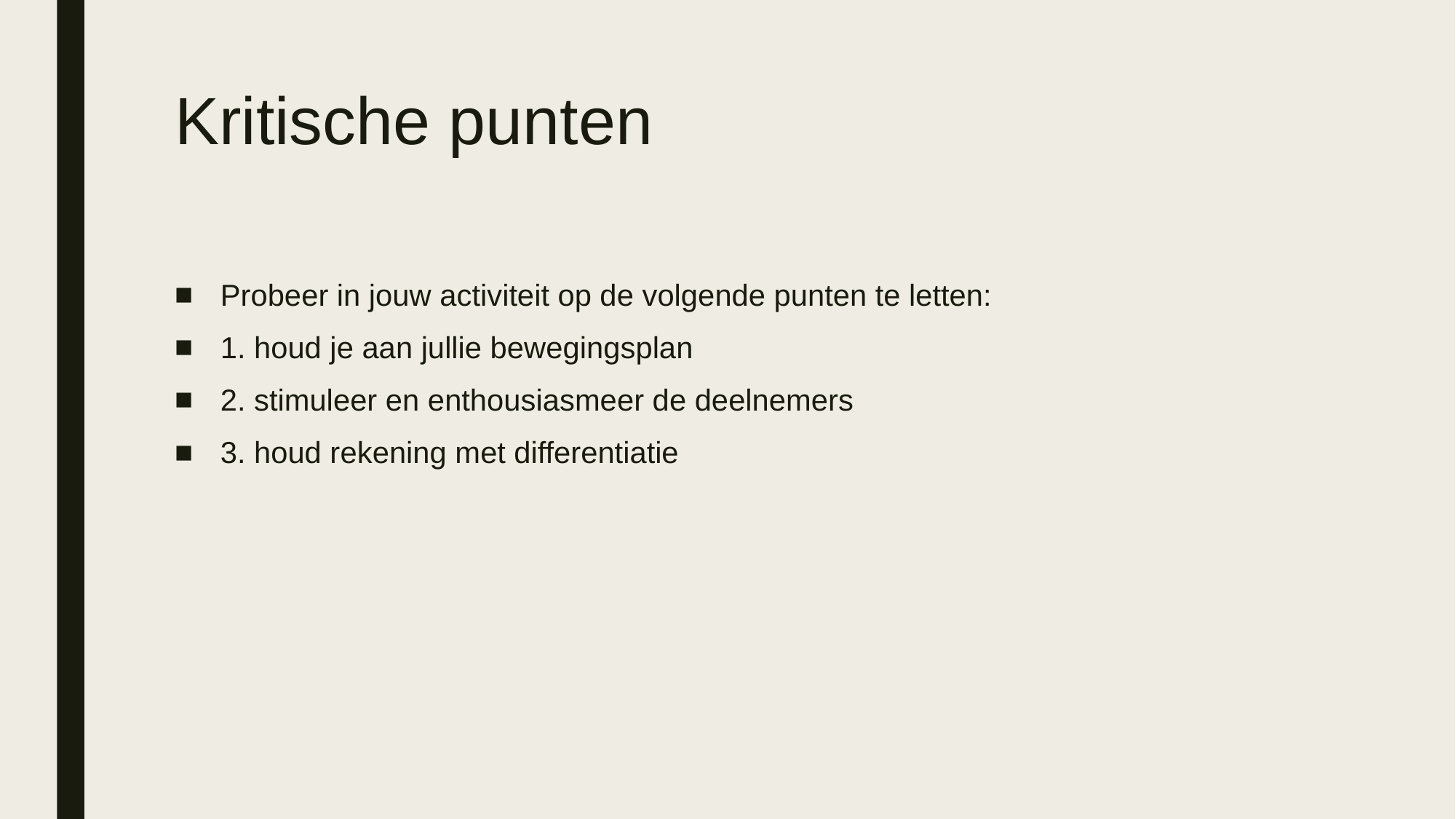

# Kritische punten
Probeer in jouw activiteit op de volgende punten te letten:
1. houd je aan jullie bewegingsplan
2. stimuleer en enthousiasmeer de deelnemers
3. houd rekening met differentiatie